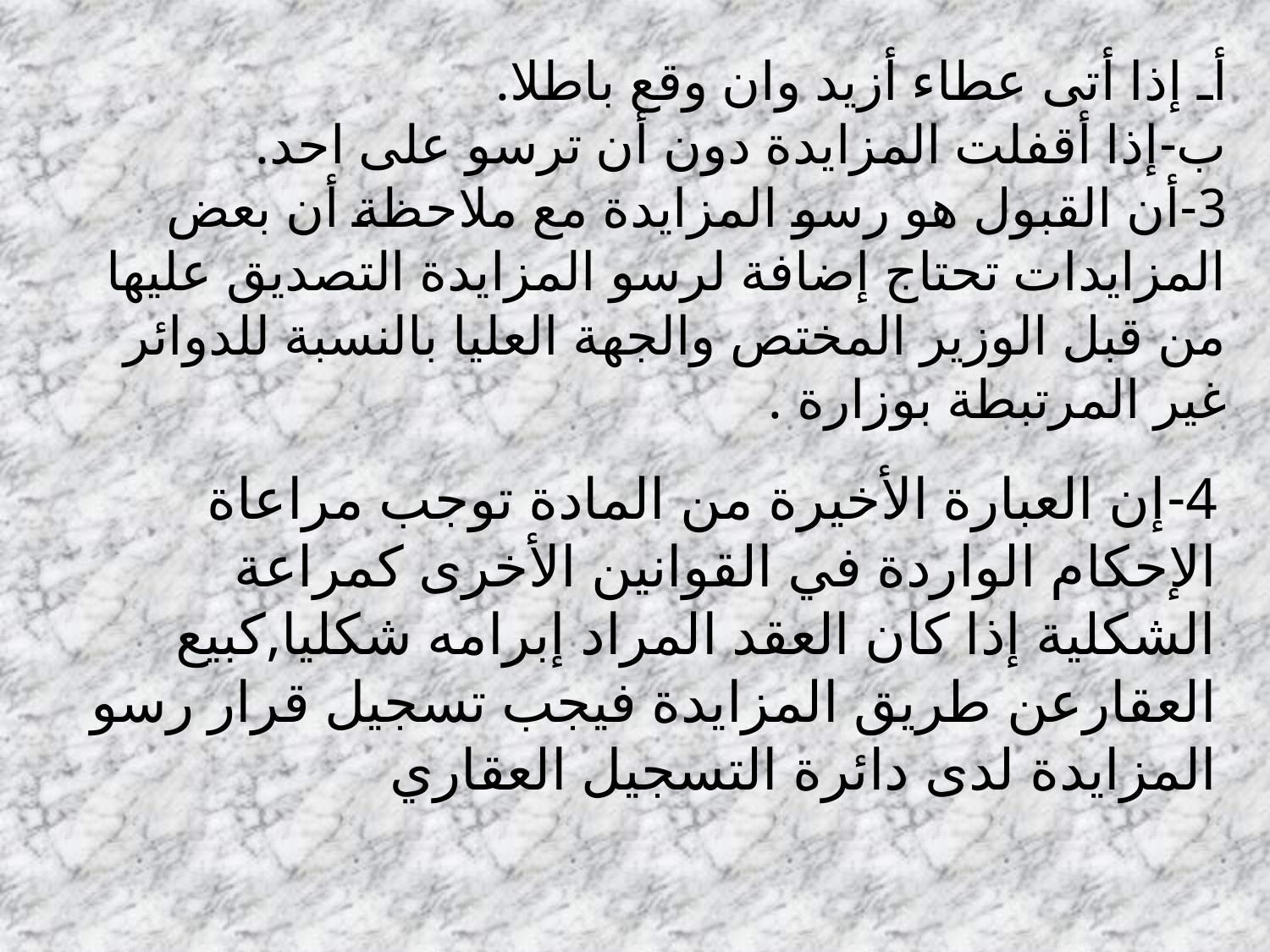

# أـ إذا أتى عطاء أزيد وان وقع باطلا. ب-إذا أقفلت المزايدة دون أن ترسو على احد. 3-أن القبول هو رسو المزايدة مع ملاحظة أن بعض المزايدات تحتاج إضافة لرسو المزايدة التصديق عليها من قبل الوزير المختص والجهة العليا بالنسبة للدوائر غير المرتبطة بوزارة .
4-إن العبارة الأخيرة من المادة توجب مراعاة الإحكام الواردة في القوانين الأخرى كمراعة  الشكلية إذا كان العقد المراد إبرامه شكليا,كبيع العقارعن طريق المزايدة فيجب تسجيل قرار رسو المزايدة لدى دائرة التسجيل العقاري